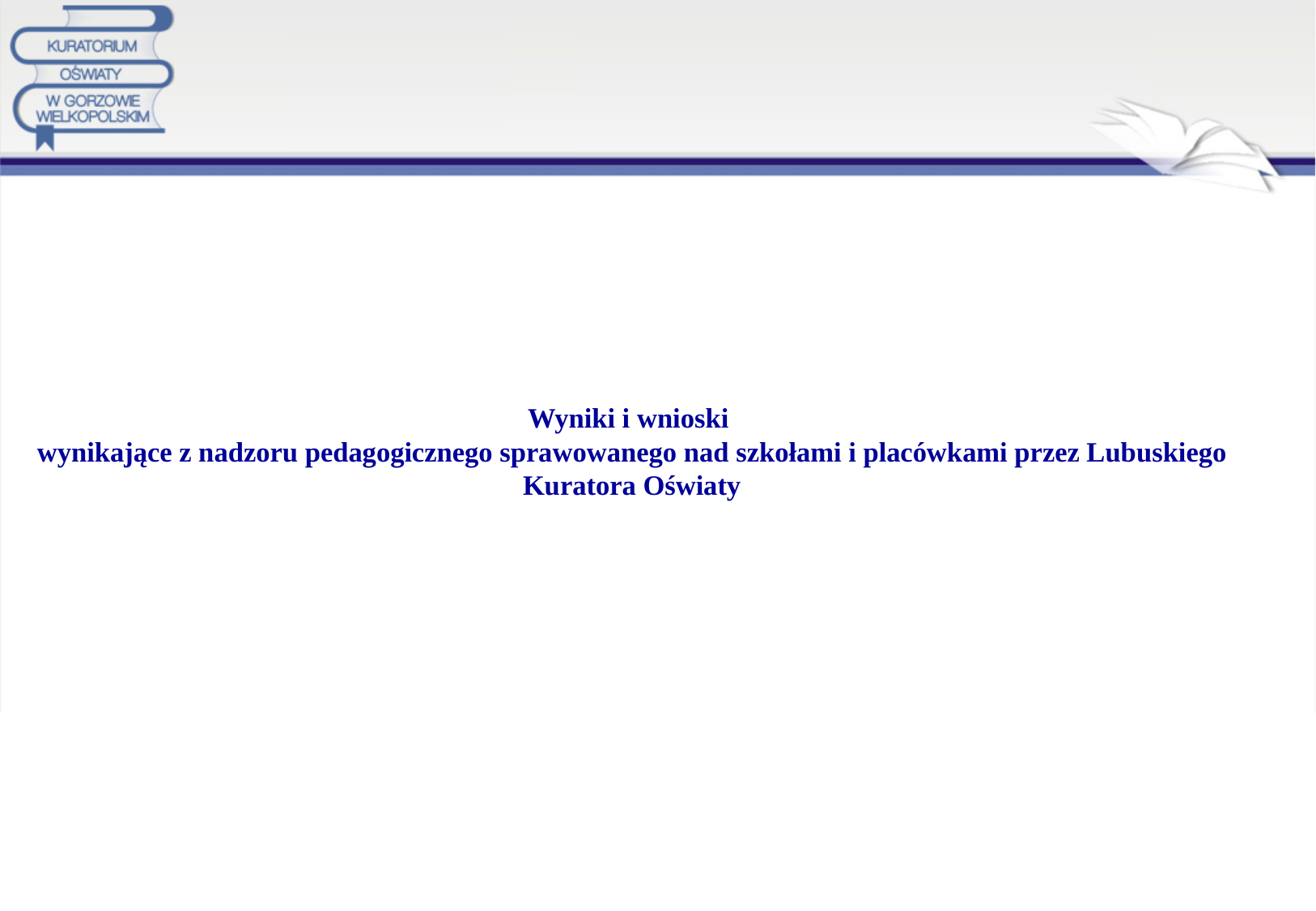

# Wyniki i wnioski wynikające z nadzoru pedagogicznego sprawowanego nad szkołami i placówkami przez Lubuskiego Kuratora Oświaty